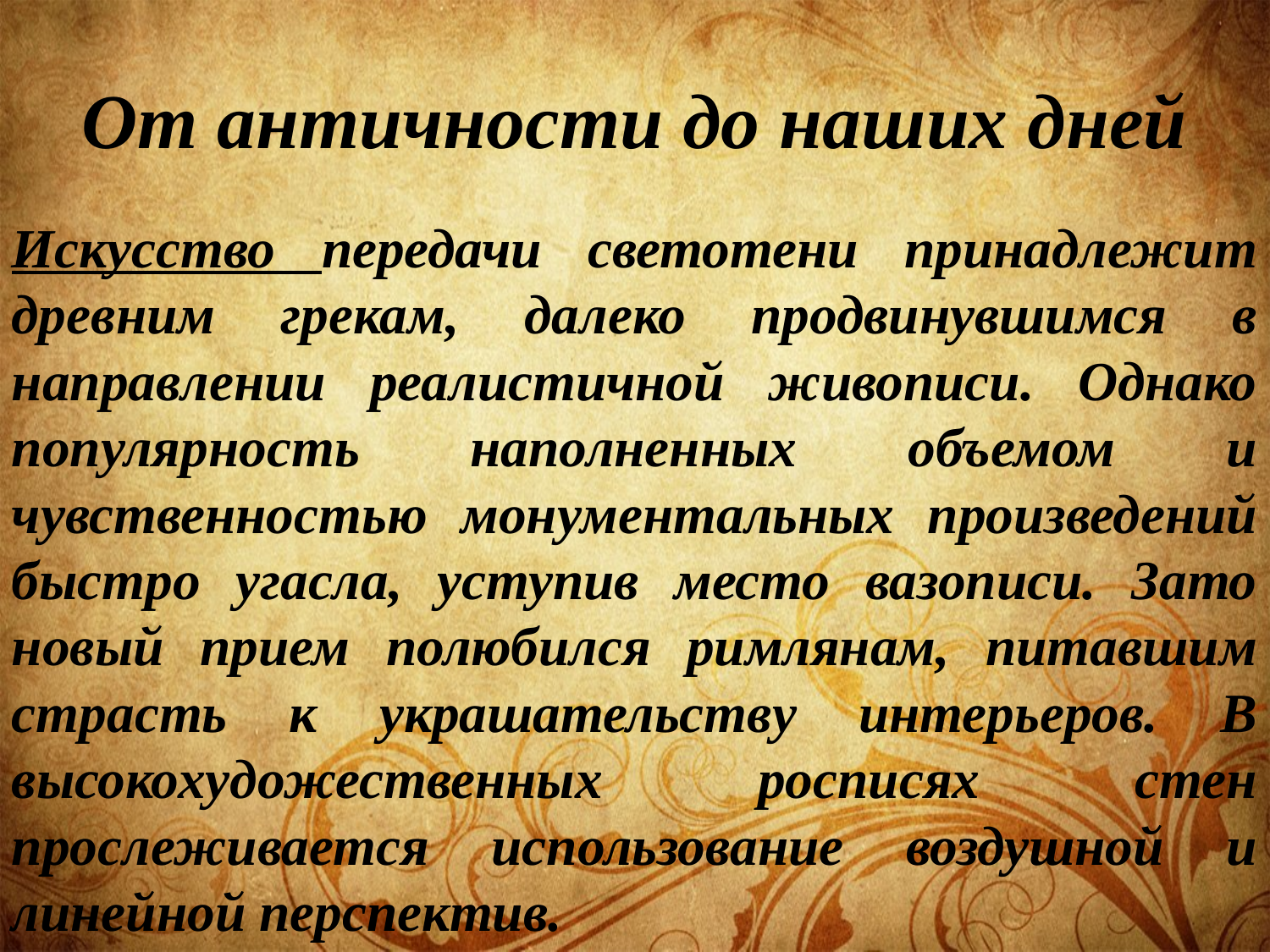

# От античности до наших дней
Искусство передачи светотени принадлежит древним грекам, далеко продвинувшимся в направлении реалистичной живописи. Однако популярность наполненных объемом и чувственностью монументальных произведений быстро угасла, уступив место вазописи. Зато новый прием полюбился римлянам, питавшим страсть к украшательству интерьеров. В высокохудожественных росписях стен прослеживается использование воздушной и линейной перспектив.